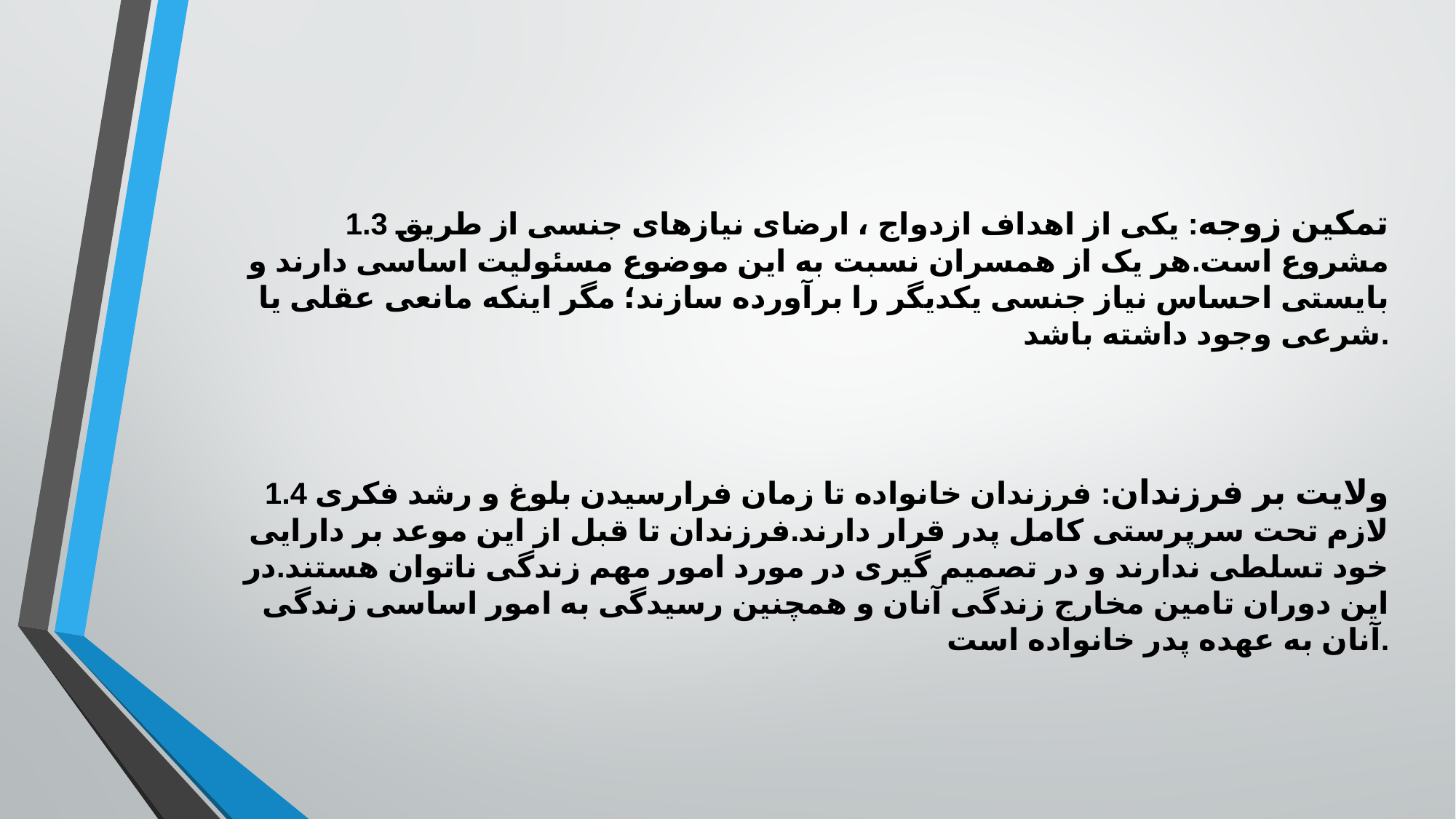

1.3 تمکین زوجه: یکی از اهداف ازدواج ، ارضای نیازهای جنسی از طریق مشروع است.هر یک از همسران نسبت به این موضوع مسئولیت اساسی دارند و بایستی احساس نیاز جنسی یکدیگر را برآورده سازند؛ مگر اینکه مانعی عقلی یا شرعی وجود داشته باشد.
1.4 ولایت بر فرزندان: فرزندان خانواده تا زمان فرارسیدن بلوغ و رشد فکری لازم تحت سرپرستی کامل پدر قرار دارند.فرزندان تا قبل از این موعد بر دارایی خود تسلطی ندارند و در تصمیم گیری در مورد امور مهم زندگی ناتوان هستند.در این دوران تامین مخارج زندگی آنان و همچنین رسیدگی به امور اساسی زندگی آنان به عهده پدر خانواده است.